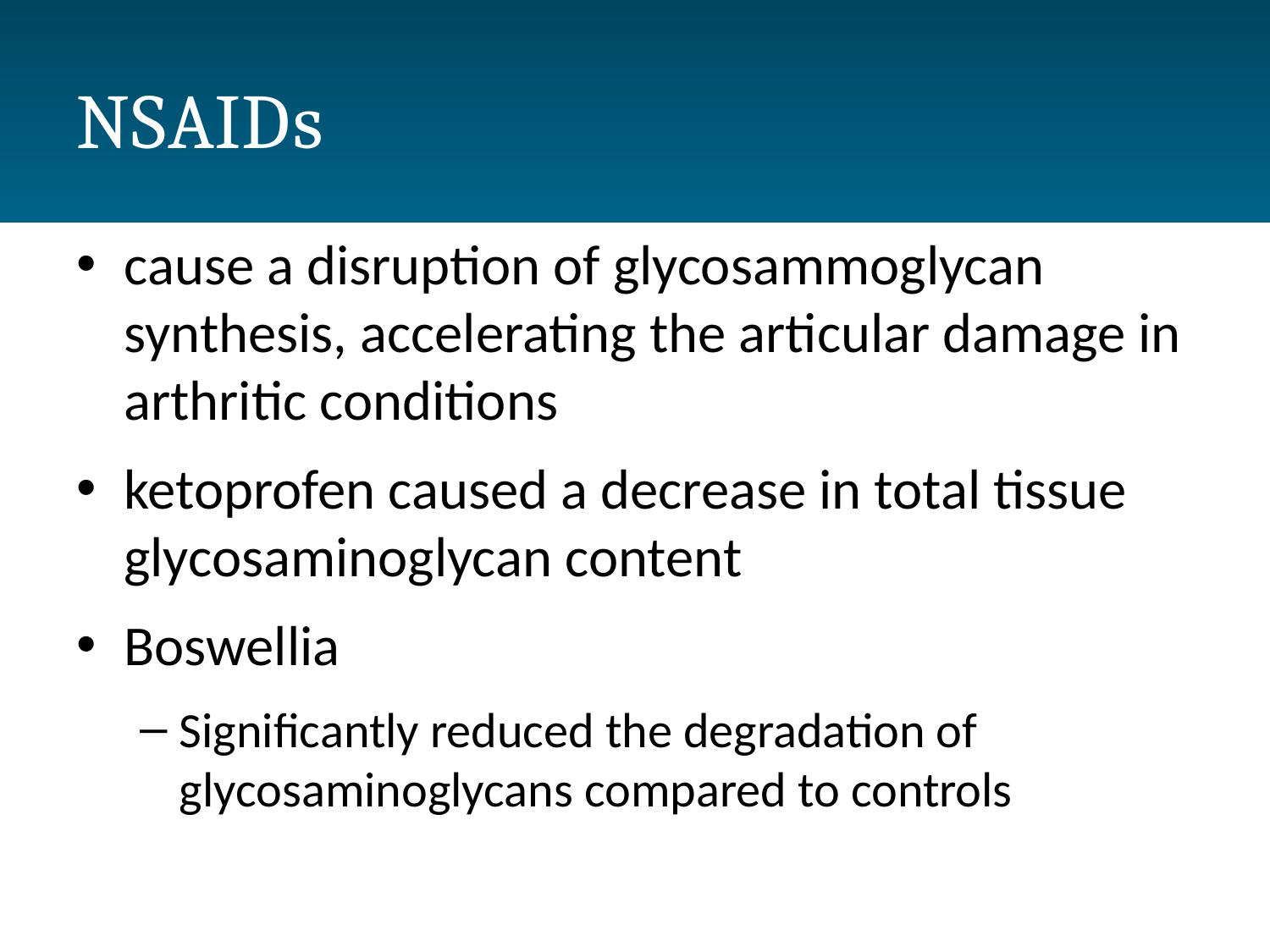

# NSAIDs
cause a disruption of glycosammoglycan synthesis, accelerating the articular damage in arthritic conditions
ketoprofen caused a decrease in total tissue glycosaminoglycan content
Boswellia
Significantly reduced the degradation of glycosaminoglycans compared to controls